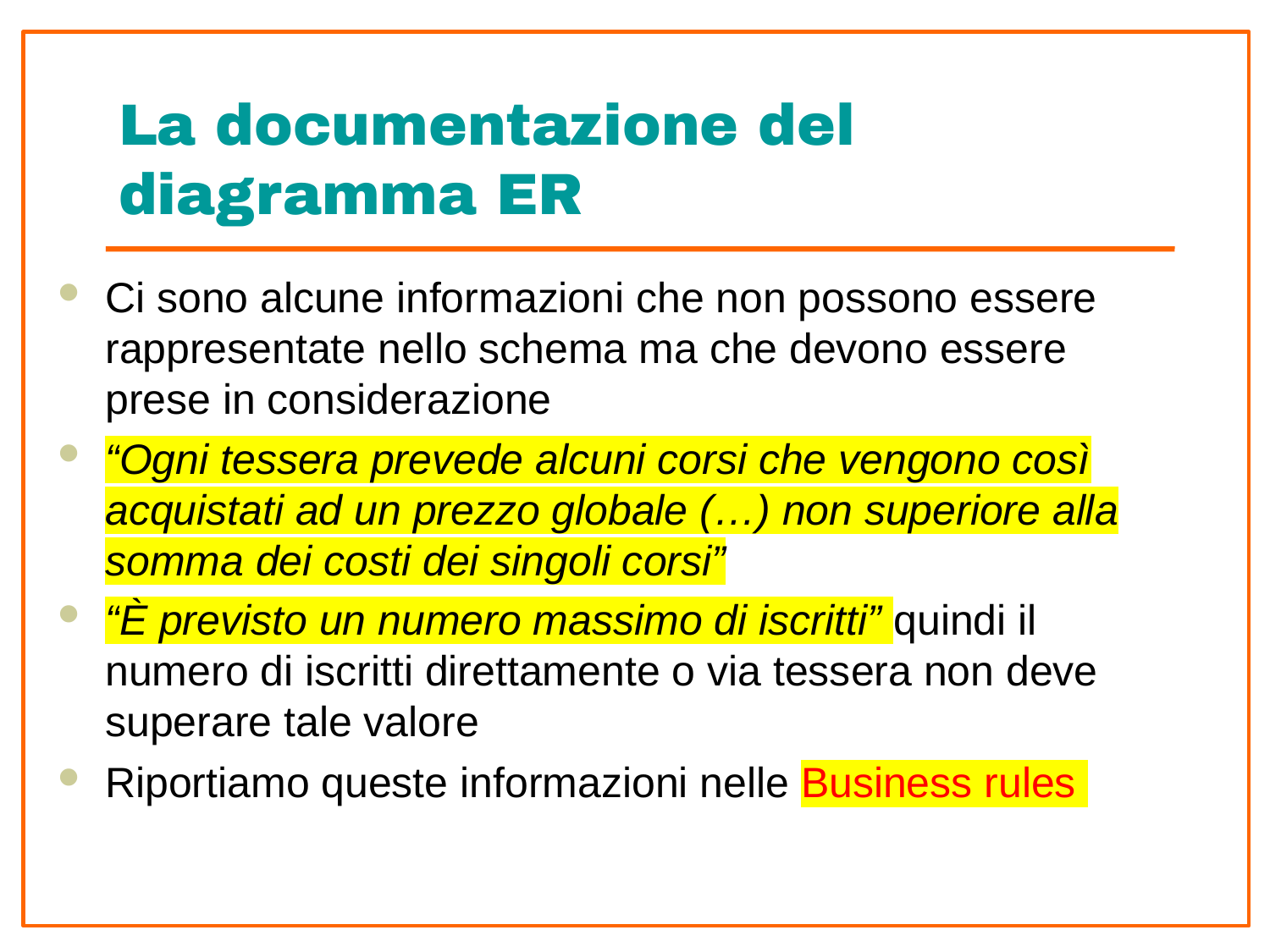

# La documentazione del diagramma ER
Ci sono alcune informazioni che non possono essere
rappresentate nello schema ma che devono essere
prese in considerazione
“Ogni tessera prevede alcuni corsi che vengono così
acquistati ad un prezzo globale (…) non superiore alla
somma dei costi dei singoli corsi”
“È previsto un numero massimo di iscritti” quindi il
numero di iscritti direttamente o via tessera non deve
superare tale valore
Riportiamo queste informazioni nelle Business rules